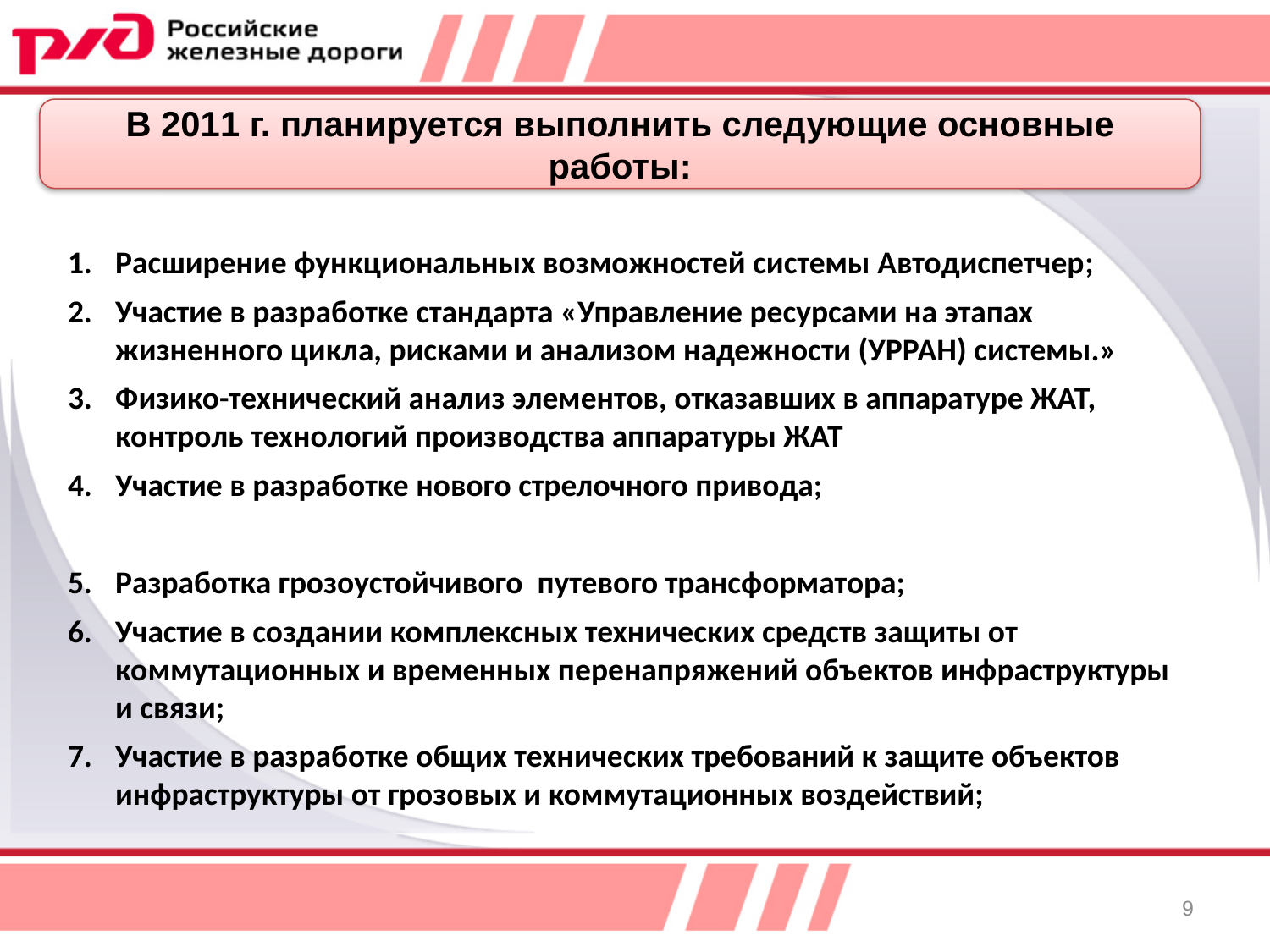

В 2011 г. планируется выполнить следующие основные работы:
Расширение функциональных возможностей системы Автодиспетчер;
Участие в разработке стандарта «Управление ресурсами на этапах жизненного цикла, рисками и анализом надежности (УРРАН) системы.»
Физико-технический анализ элементов, отказавших в аппаратуре ЖАТ, контроль технологий производства аппаратуры ЖАТ
Участие в разработке нового стрелочного привода;

Разработка грозоустойчивого  путевого трансформатора;
Участие в создании комплексных технических средств защиты от коммутационных и временных перенапряжений объектов инфраструктуры и связи;
Участие в разработке общих технических требований к защите объектов инфраструктуры от грозовых и коммутационных воздействий;

9